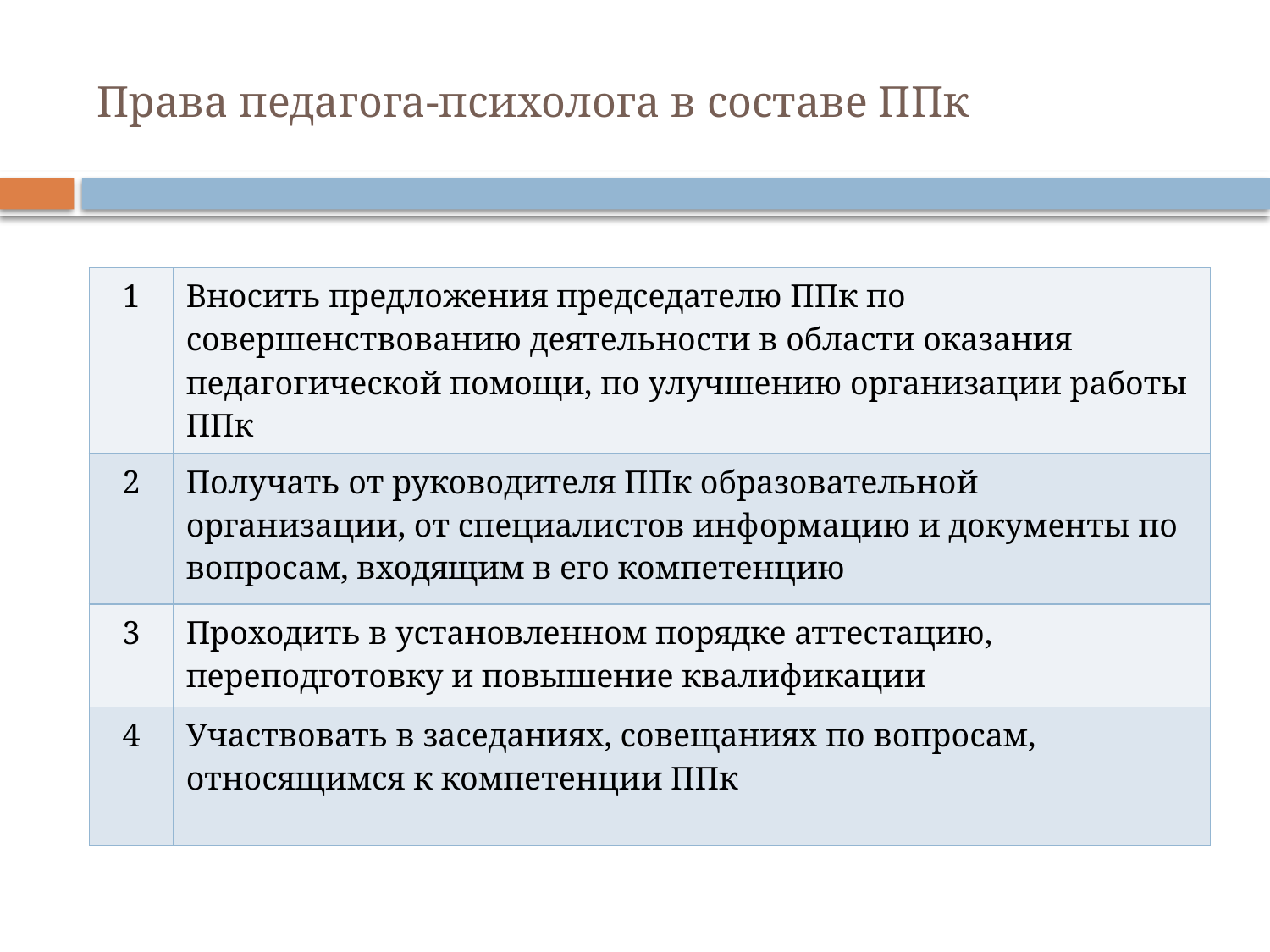

# Права педагога-психолога в составе ППк
| 1 | Вносить предложения председателю ППк по совершенствованию деятельности в области оказания педагогической помощи, по улучшению организации работы ППк |
| --- | --- |
| 2 | Получать от руководителя ППк образовательной организации, от специалистов информацию и документы по вопросам, входящим в его компетенцию |
| 3 | Проходить в установленном порядке аттестацию, переподготовку и повышение квалификации |
| 4 | Участвовать в заседаниях, совещаниях по вопросам, относящимся к компетенции ППк |